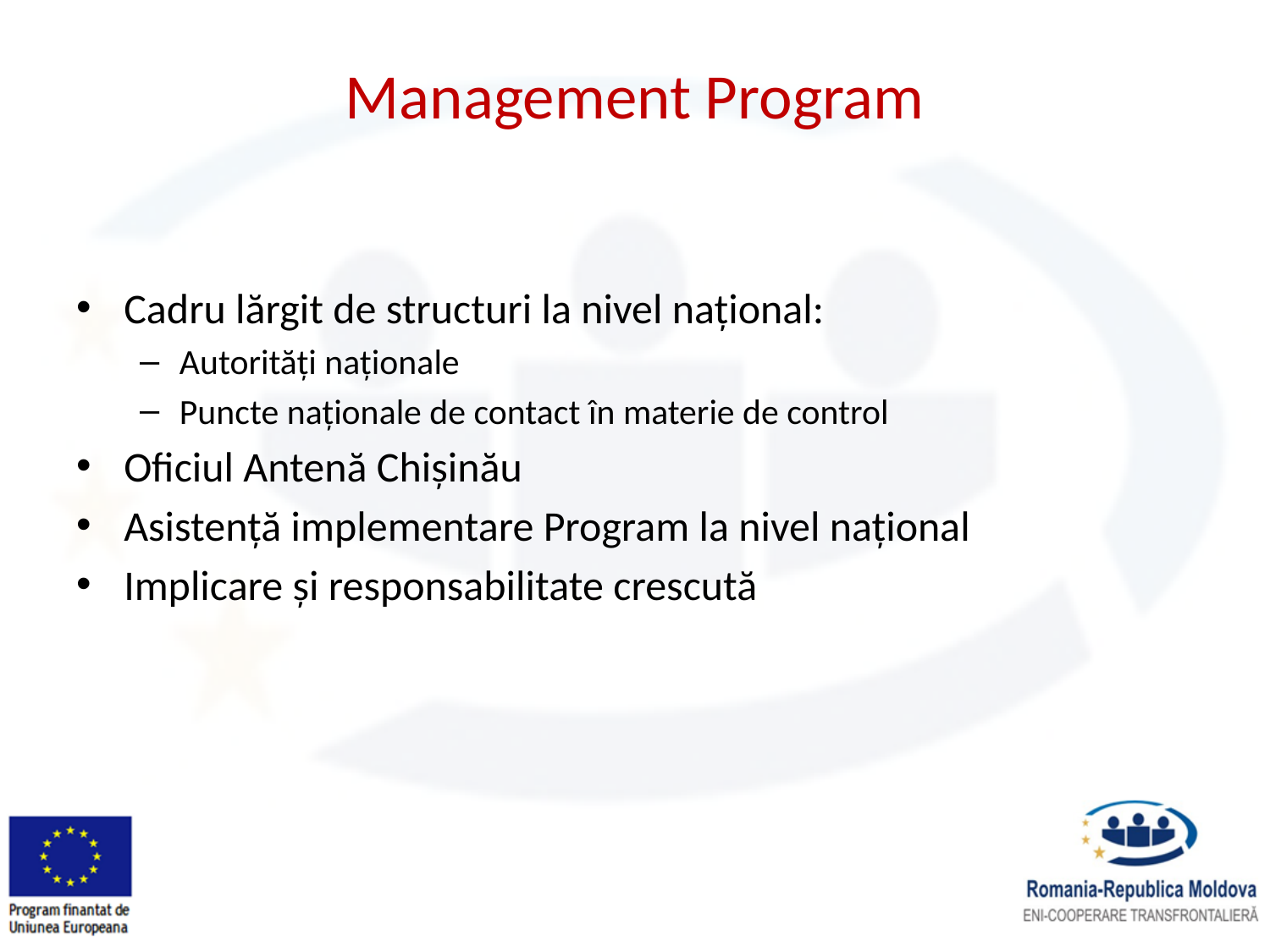

# Management Program
Cadru lărgit de structuri la nivel național:
Autorități naționale
Puncte naționale de contact în materie de control
Oficiul Antenă Chișinău
Asistență implementare Program la nivel național
Implicare și responsabilitate crescută